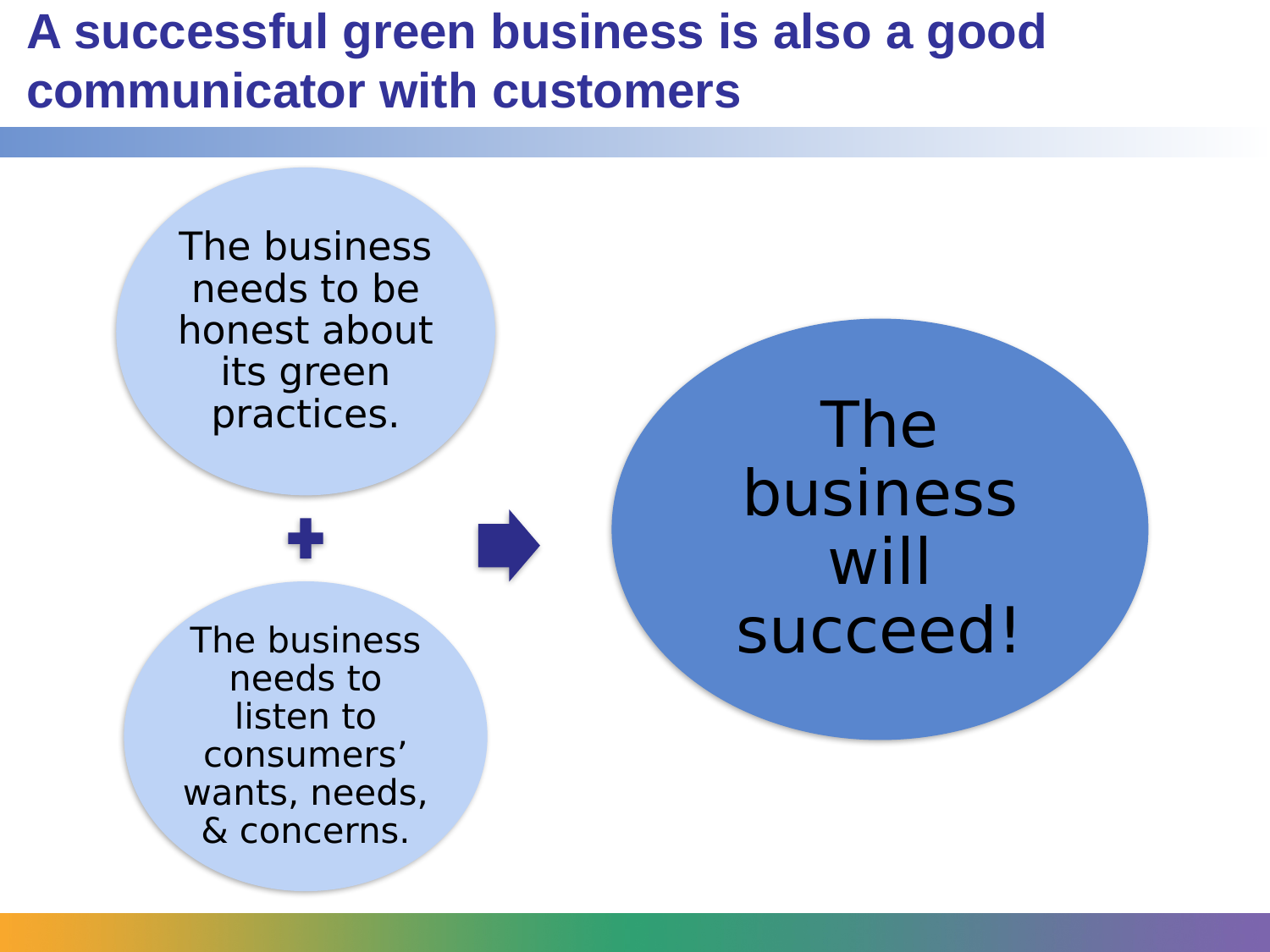

# A successful green business is also a good communicator with customers
The business needs to be honest about its green practices.

The business needs to listen to consumers’ wants, needs, & concerns.

The business will succeed!